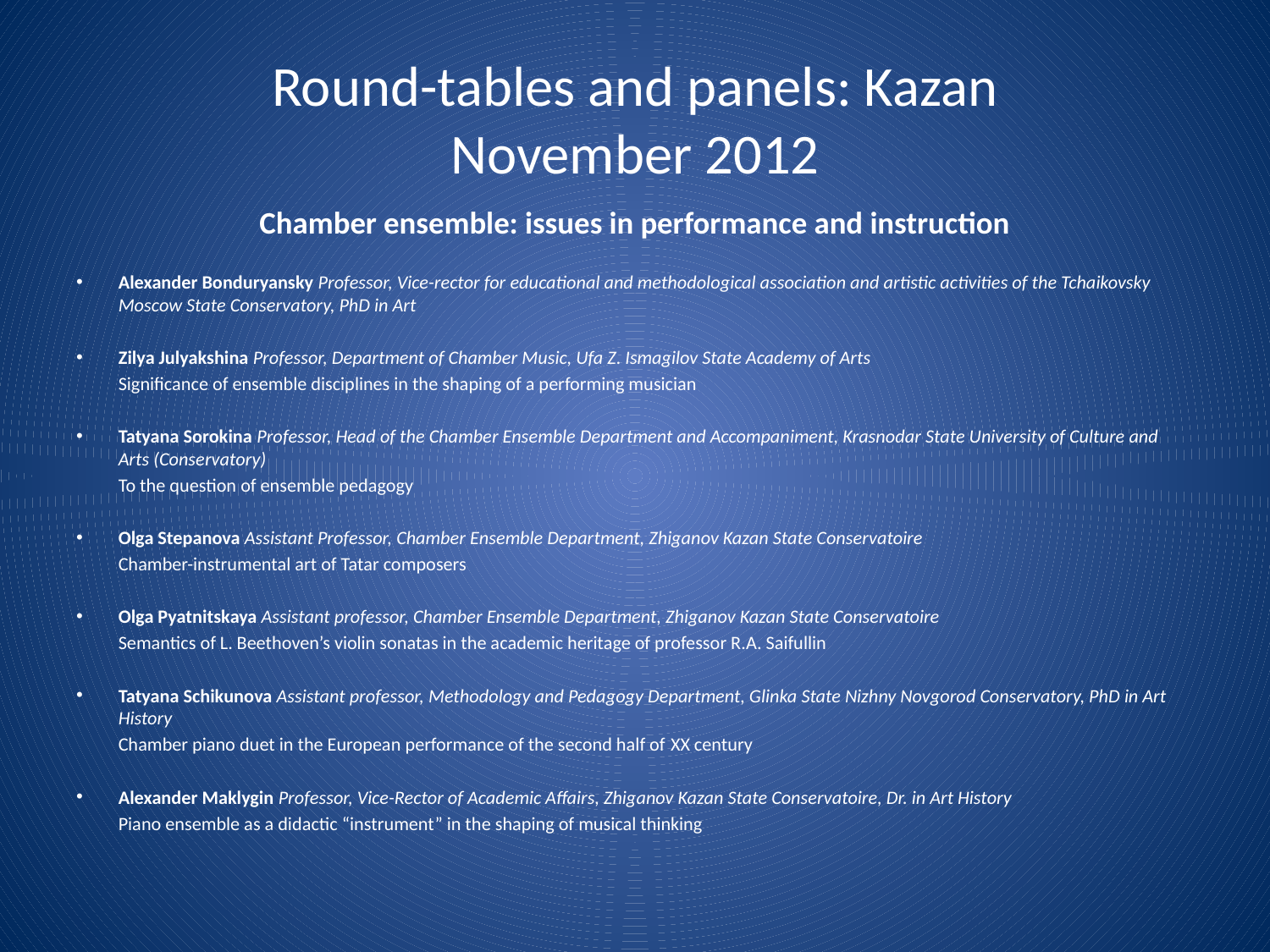

# Round-tables and panels: Kazan November 2012
Chamber ensemble: issues in performance and instruction

Alexander Bonduryansky Professor, Vice-rector for educational and methodological association and artistic activities of the Tchaikovsky Moscow State Conservatory, PhD in Art

Zilya Julyakshina Professor, Department of Chamber Music, Ufa Z. Ismagilov State Academy of Arts
	Significance of ensemble disciplines in the shaping of a performing musician

Tatyana Sorokina Professor, Head of the Chamber Ensemble Department and Accompaniment, Krasnodar State University of Culture and Arts (Conservatory)
	To the question of ensemble pedagogy

Olga Stepanova Assistant Professor, Chamber Ensemble Department, Zhiganov Kazan State Conservatoire
	Chamber-instrumental art of Tatar composers

Olga Pyatnitskaya Assistant professor, Chamber Ensemble Department, Zhiganov Kazan State Conservatoire
	Semantics of L. Beethoven’s violin sonatas in the academic heritage of professor R.A. Saifullin

Tatyana Schikunova Assistant professor, Methodology and Pedagogy Department, Glinka State Nizhny Novgorod Conservatory, PhD in Art History
	Chamber piano duet in the European performance of the second half of ХХ century

Alexander Maklygin Professor, Vice-Rector of Academic Affairs, Zhiganov Kazan State Conservatoire, Dr. in Art History
	Piano ensemble as a didactic “instrument” in the shaping of musical thinking